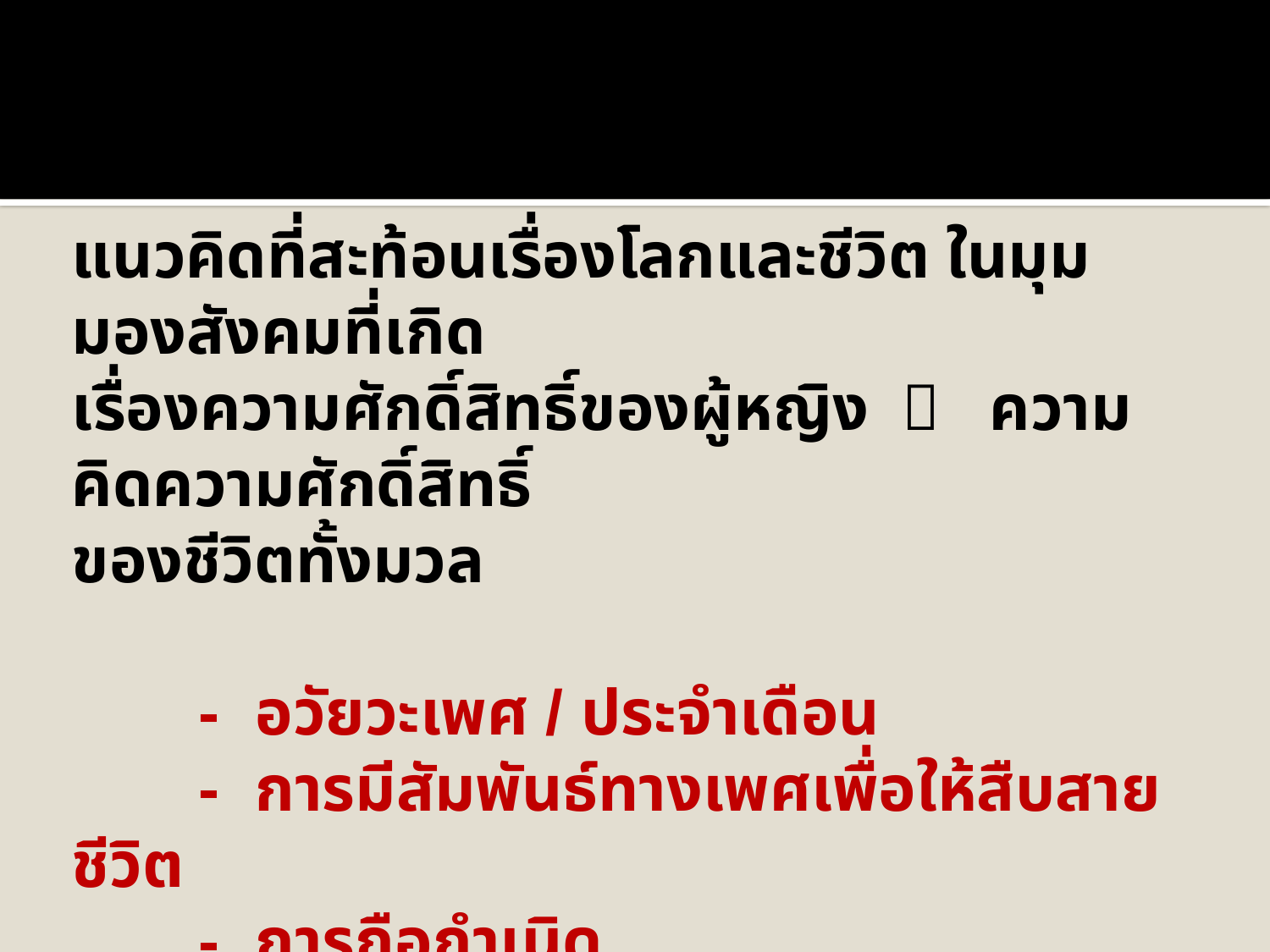

แนวคิดที่สะท้อนเรื่องโลกและชีวิต ในมุมมองสังคมที่เกิด
เรื่องความศักดิ์สิทธิ์ของผู้หญิง  →   ความคิดความศักดิ์สิทธิ์
ของชีวิตทั้งมวล

	-  อวัยวะเพศ / ประจำเดือน
	-  การมีสัมพันธ์ทางเพศเพื่อให้สืบสายชีวิต
	-  การถือกำเนิด
	-  ความเกี่ยวข้องเชื่อมโยงกันของทุกสิ่งทุกอย่าง